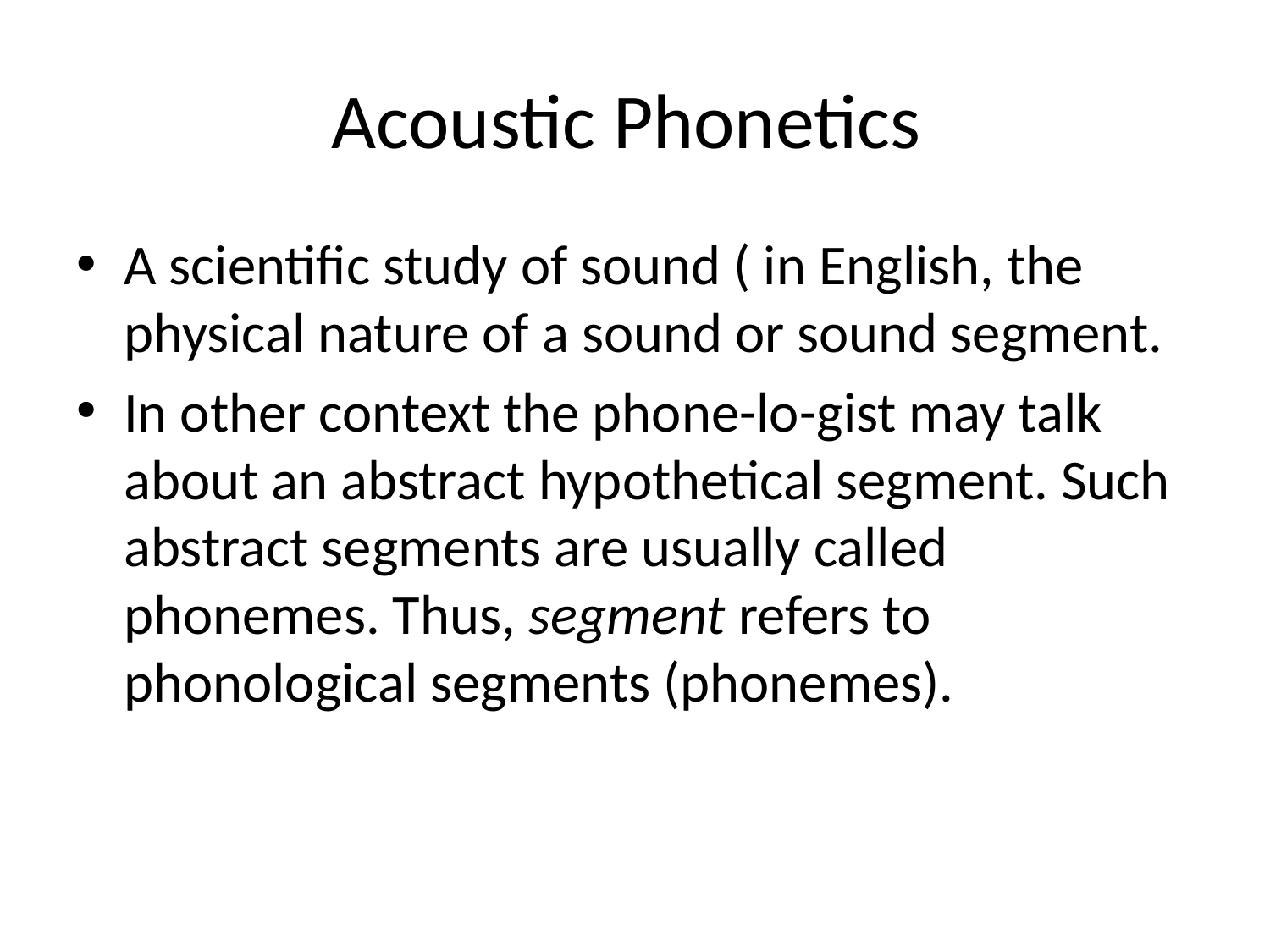

# Acoustic Phonetics
A scientific study of sound ( in English, the physical nature of a sound or sound segment.
In other context the phone-lo-gist may talk about an abstract hypothetical segment. Such abstract segments are usually called phonemes. Thus, segment refers to phonological segments (phonemes).